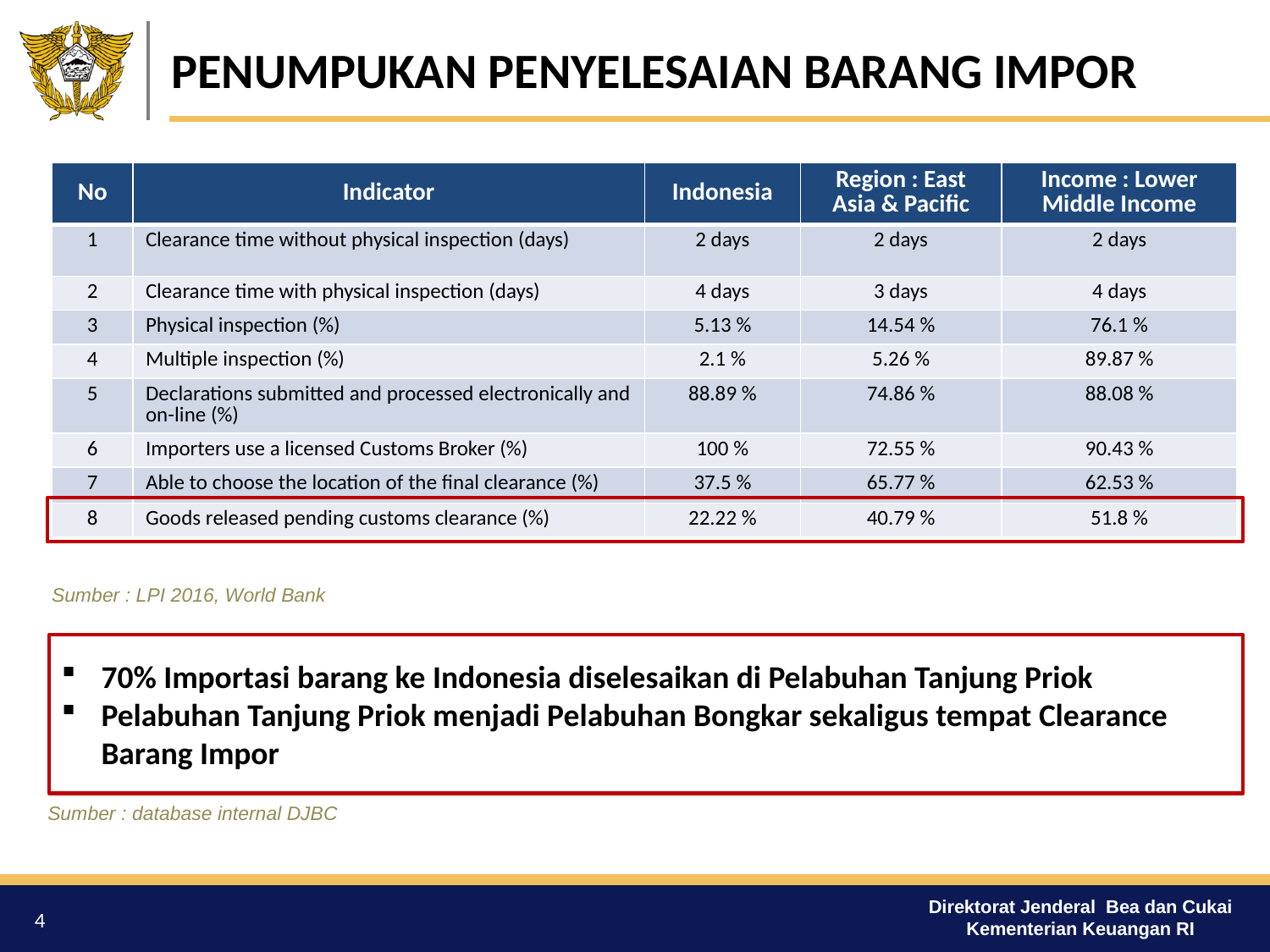

# PENUMPUKAN PENYELESAIAN BARANG IMPOR
| No | Indicator | Indonesia | Region : East Asia & Pacific | Income : Lower Middle Income |
| --- | --- | --- | --- | --- |
| 1 | Clearance time without physical inspection (days) | 2 days | 2 days | 2 days |
| 2 | Clearance time with physical inspection (days) | 4 days | 3 days | 4 days |
| 3 | Physical inspection (%) | 5.13 % | 14.54 % | 76.1 % |
| 4 | Multiple inspection (%) | 2.1 % | 5.26 % | 89.87 % |
| 5 | Declarations submitted and processed electronically and on-line (%) | 88.89 % | 74.86 % | 88.08 % |
| 6 | Importers use a licensed Customs Broker (%) | 100 % | 72.55 % | 90.43 % |
| 7 | Able to choose the location of the final clearance (%) | 37.5 % | 65.77 % | 62.53 % |
| 8 | Goods released pending customs clearance (%) | 22.22 % | 40.79 % | 51.8 % |

Sumber : LPI 2016, World Bank
70% Importasi barang ke Indonesia diselesaikan di Pelabuhan Tanjung Priok
Pelabuhan Tanjung Priok menjadi Pelabuhan Bongkar sekaligus tempat Clearance Barang Impor
Sumber : database internal DJBC
4